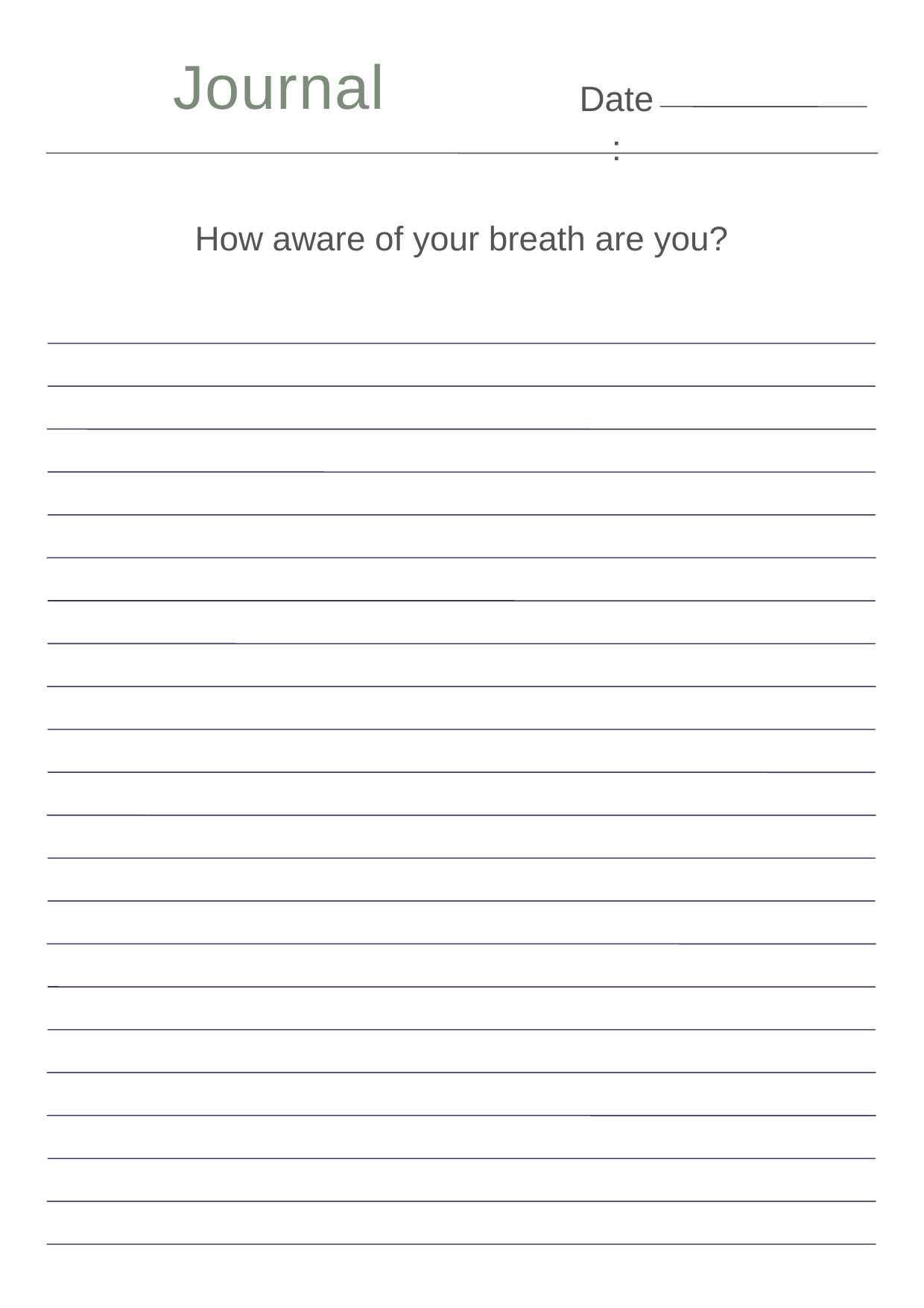

Journal
Date:

How aware of your breath are you?